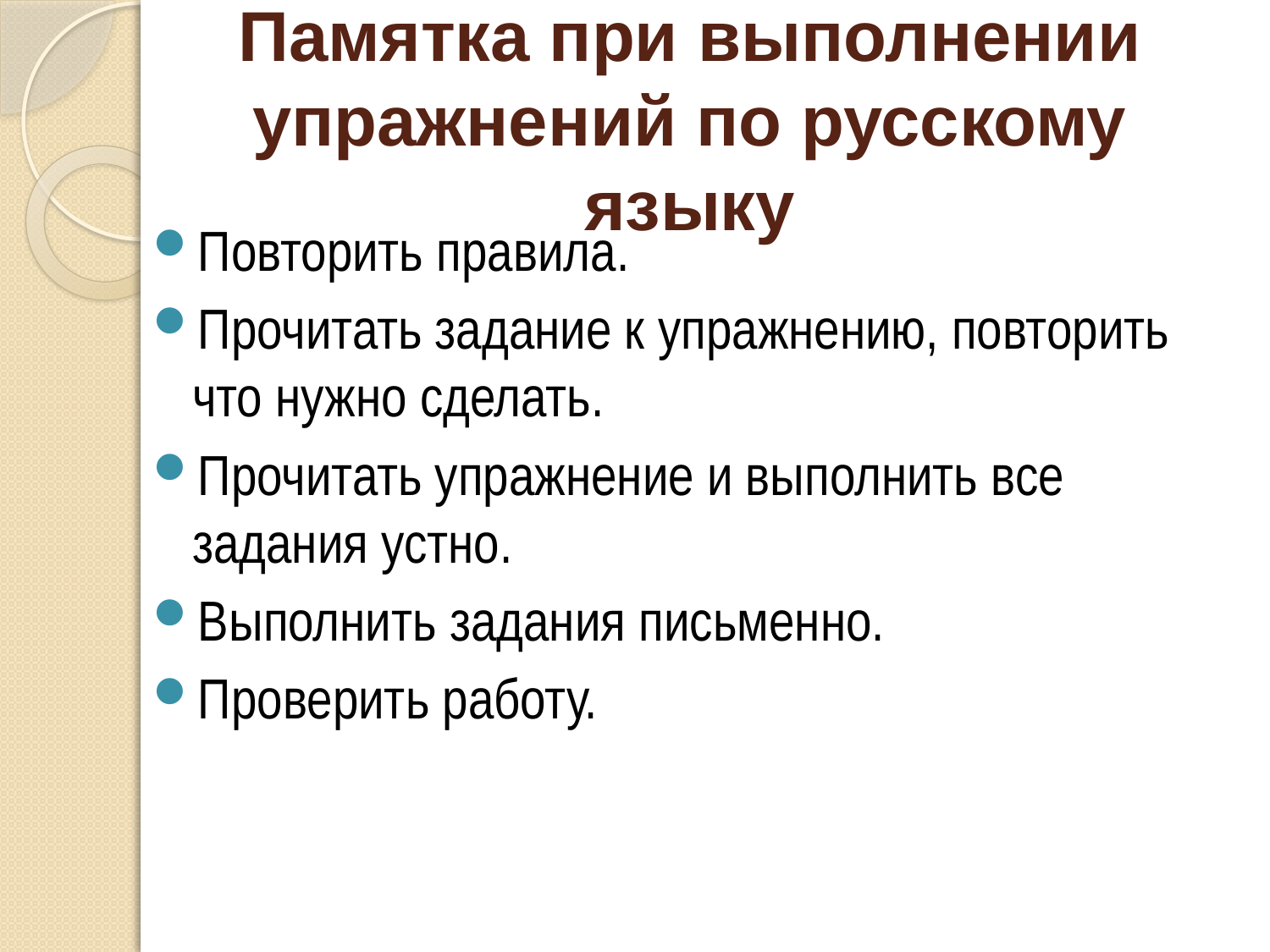

# Памятка при выполнении упражнений по русскому языку
Повторить правила.
Прочитать задание к упражнению, повторить что нужно сделать.
Прочитать упражнение и выполнить все задания устно.
Выполнить задания письменно.
Проверить работу.